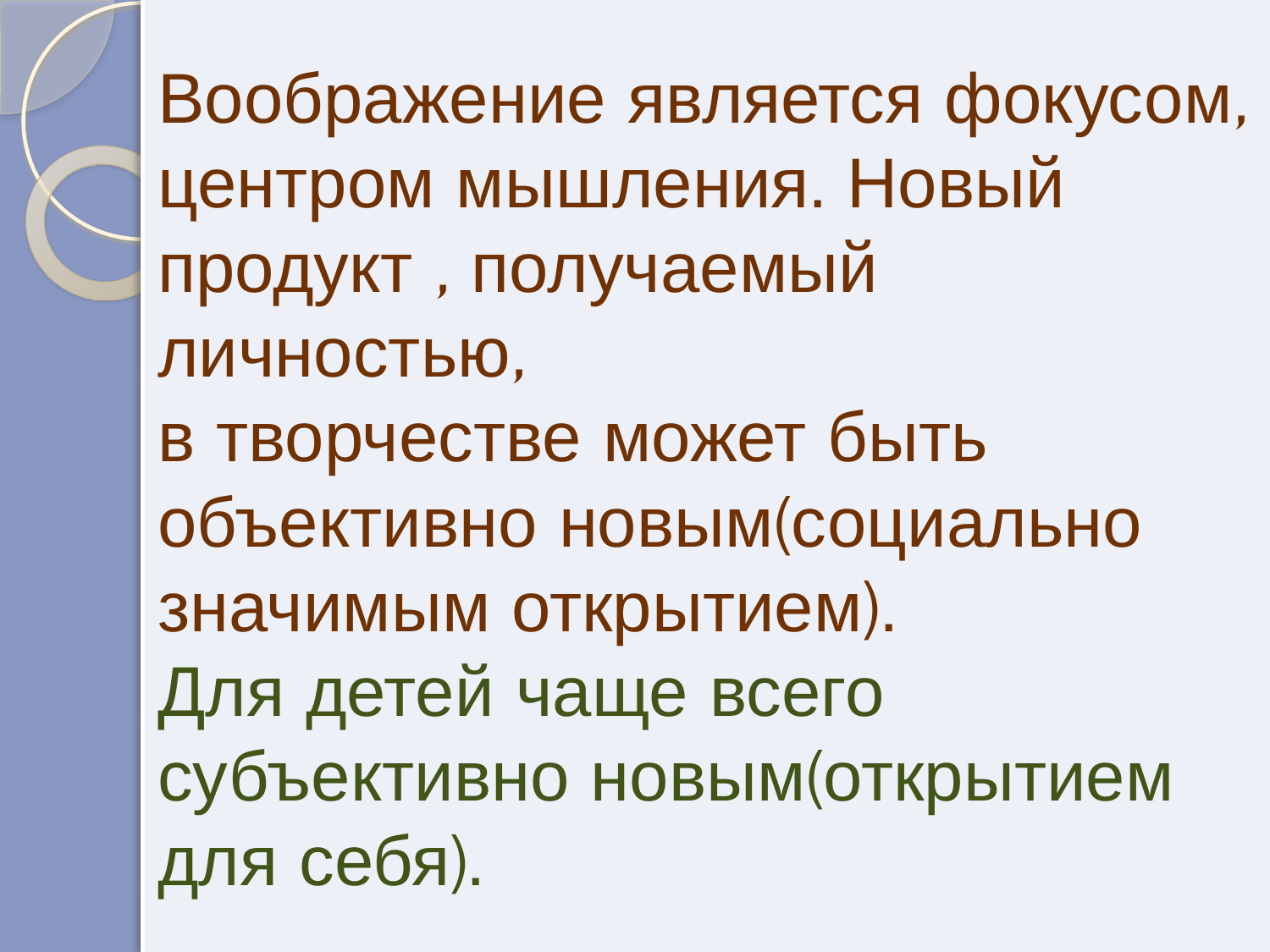

# Воображение является фокусом, центром мышления. Новый продукт , получаемый личностью, в творчестве может быть объективно новым(социально значимым открытием). Для детей чаще всего субъективно новым(открытием для себя).